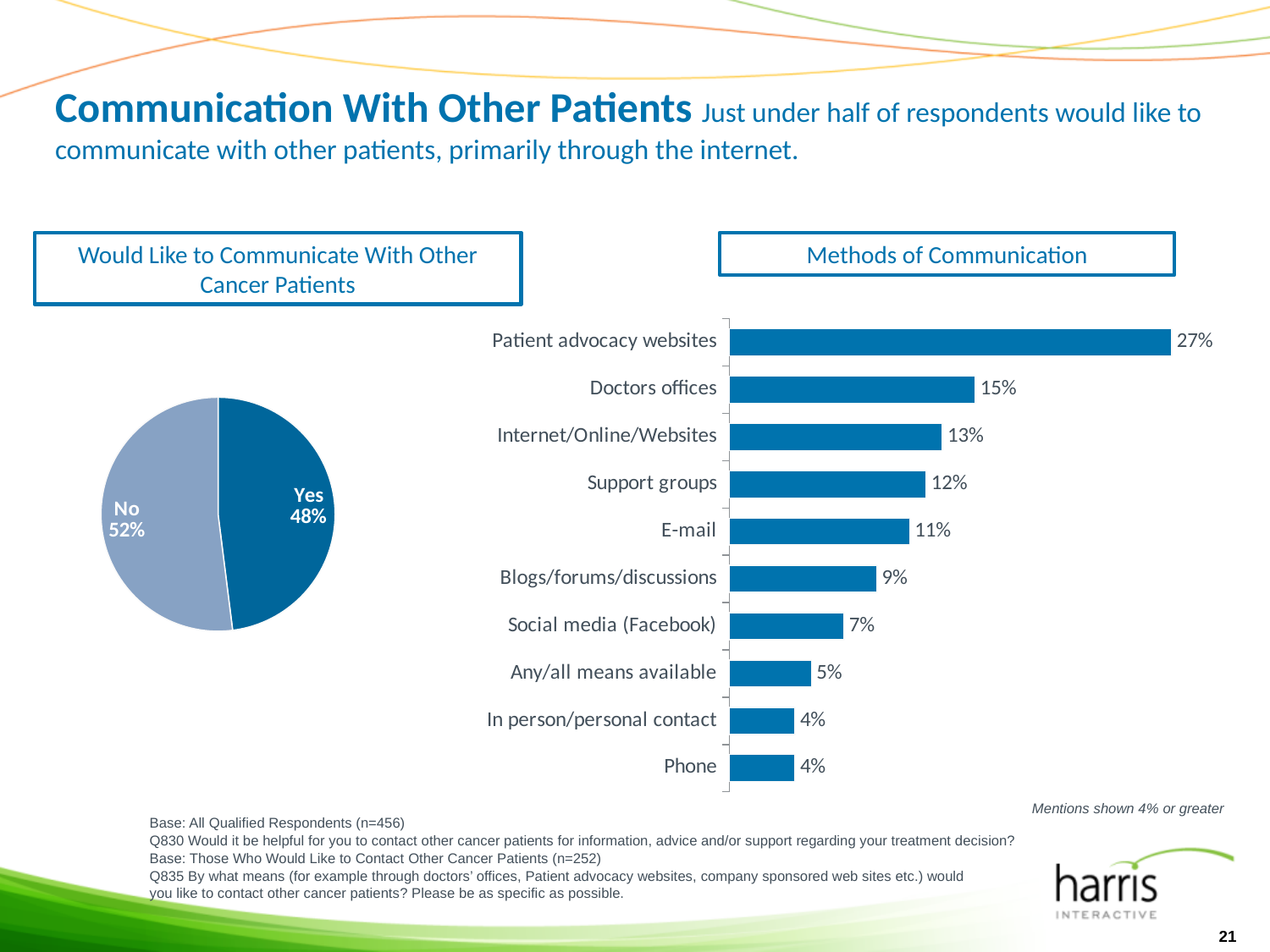

# Communication With Other Patients Just under half of respondents would like to communicate with other patients, primarily through the internet.
Would Like to Communicate With Other Cancer Patients
Methods of Communication

### Chart

| Category | Total  |
|---|---|
| Patient advocacy websites | 0.27 |
| Doctors offices | 0.15000000000000024 |
| Internet/Online/Websites | 0.13 |
| Support groups | 0.12000000000000002 |
| E-mail | 0.11 |
| Blogs/forums/discussions | 0.09000000000000002 |
| Social media (Facebook) | 0.07000000000000002 |
| Any/all means available | 0.05 |
| In person/personal contact | 0.04000000000000002 |
| Phone | 0.04000000000000002 |

### Chart

| Category | Total |
|---|---|
| Yes | 0.4800000000000003 |
| No | 0.52 |
Mentions shown 4% or greater
Base: All Qualified Respondents (n=456)
Q830 Would it be helpful for you to contact other cancer patients for information, advice and/or support regarding your treatment decision?
Base: Those Who Would Like to Contact Other Cancer Patients (n=252)
Q835 By what means (for example through doctors’ offices, Patient advocacy websites, company sponsored web sites etc.) would
you like to contact other cancer patients? Please be as specific as possible.
21